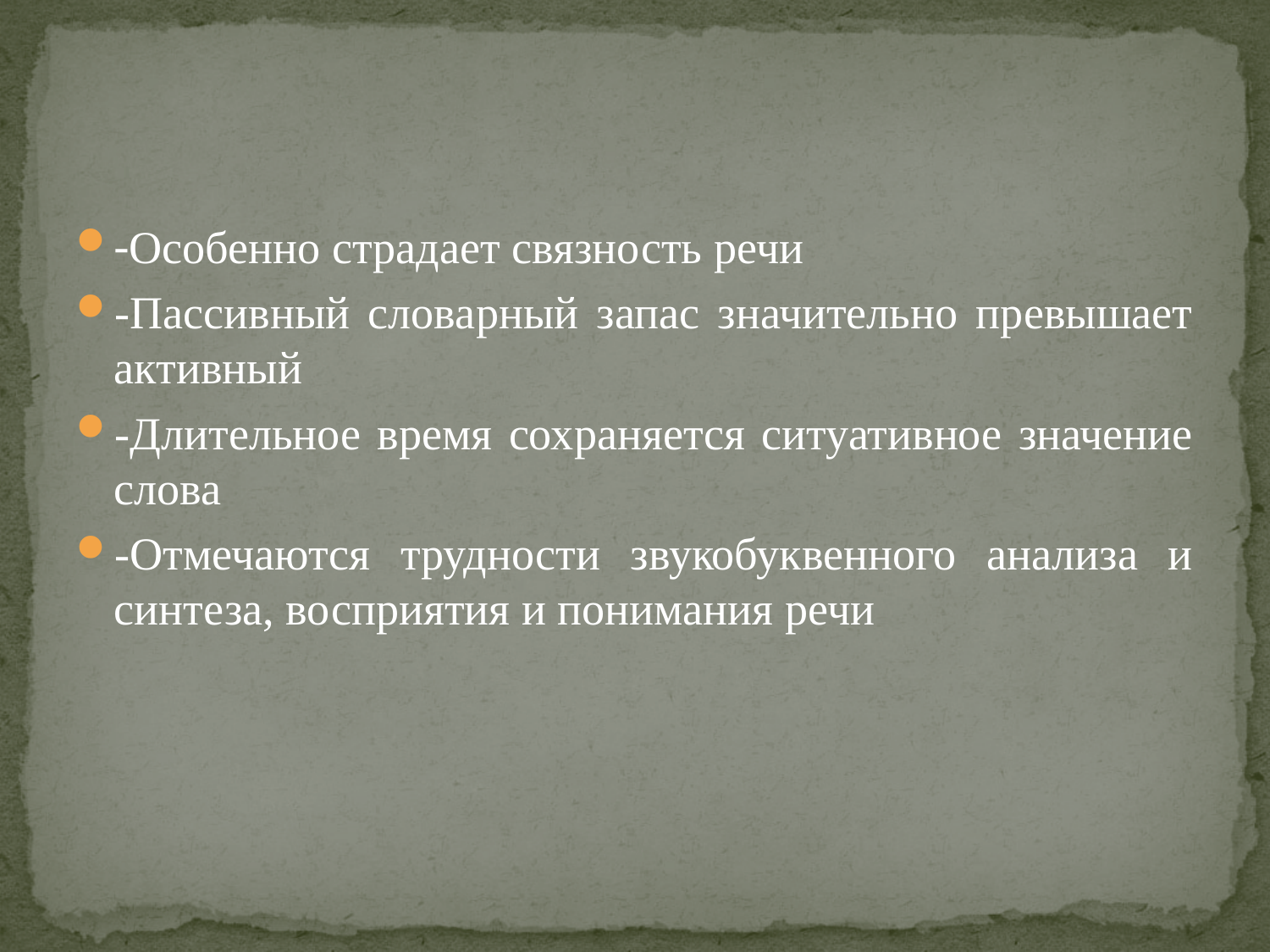

#
-Особенно страдает связность речи
-Пассивный словарный запас значительно превышает активный
-Длительное время сохраняется ситуативное значение слова
-Отмечаются трудности звукобуквенного анализа и синтеза, восприятия и понимания речи